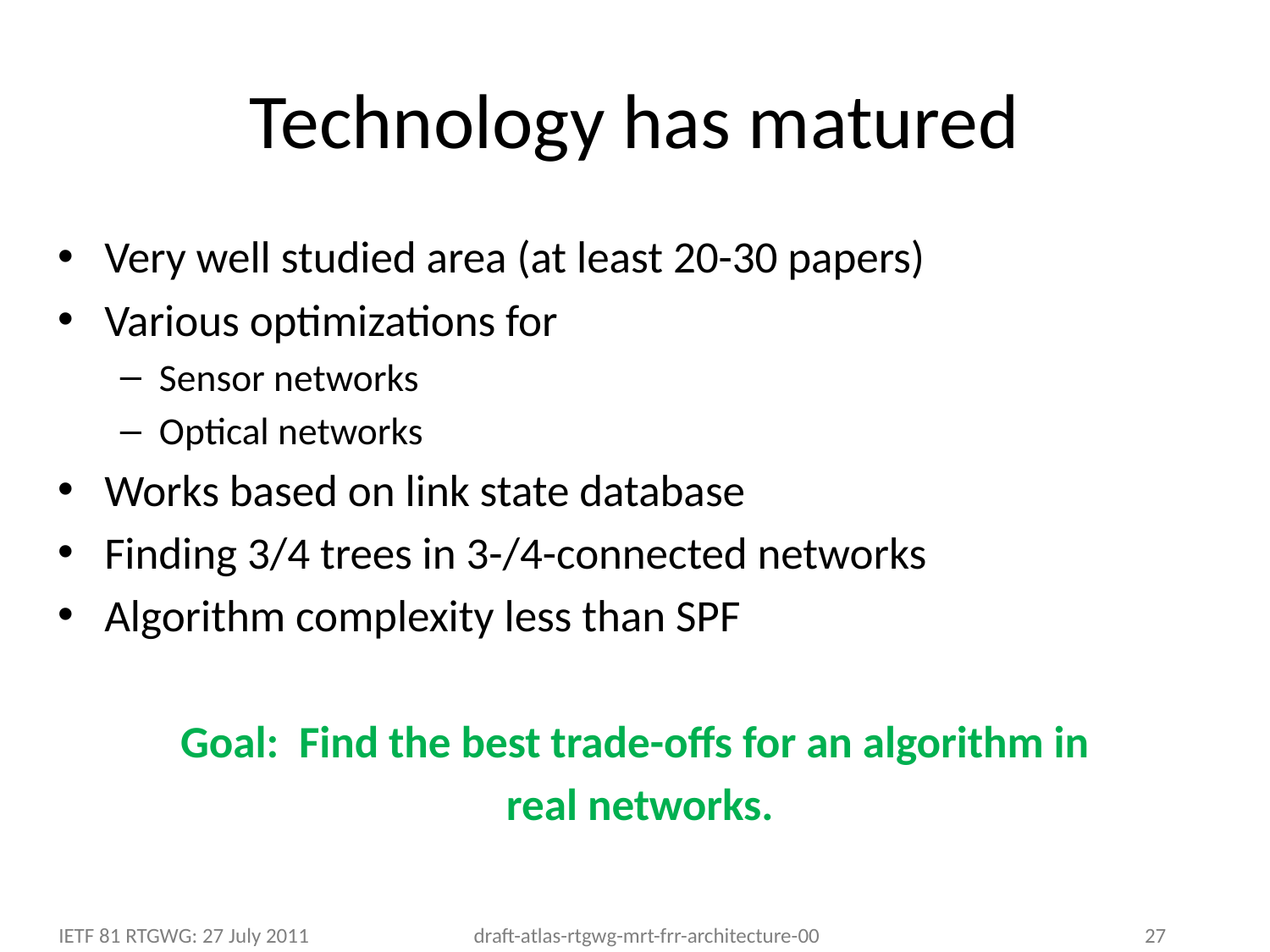

# Technology has matured
Very well studied area (at least 20-30 papers)
Various optimizations for
Sensor networks
Optical networks
Works based on link state database
Finding 3/4 trees in 3-/4-connected networks
Algorithm complexity less than SPF

Goal:  Find the best trade-offs for an algorithm in
real networks.